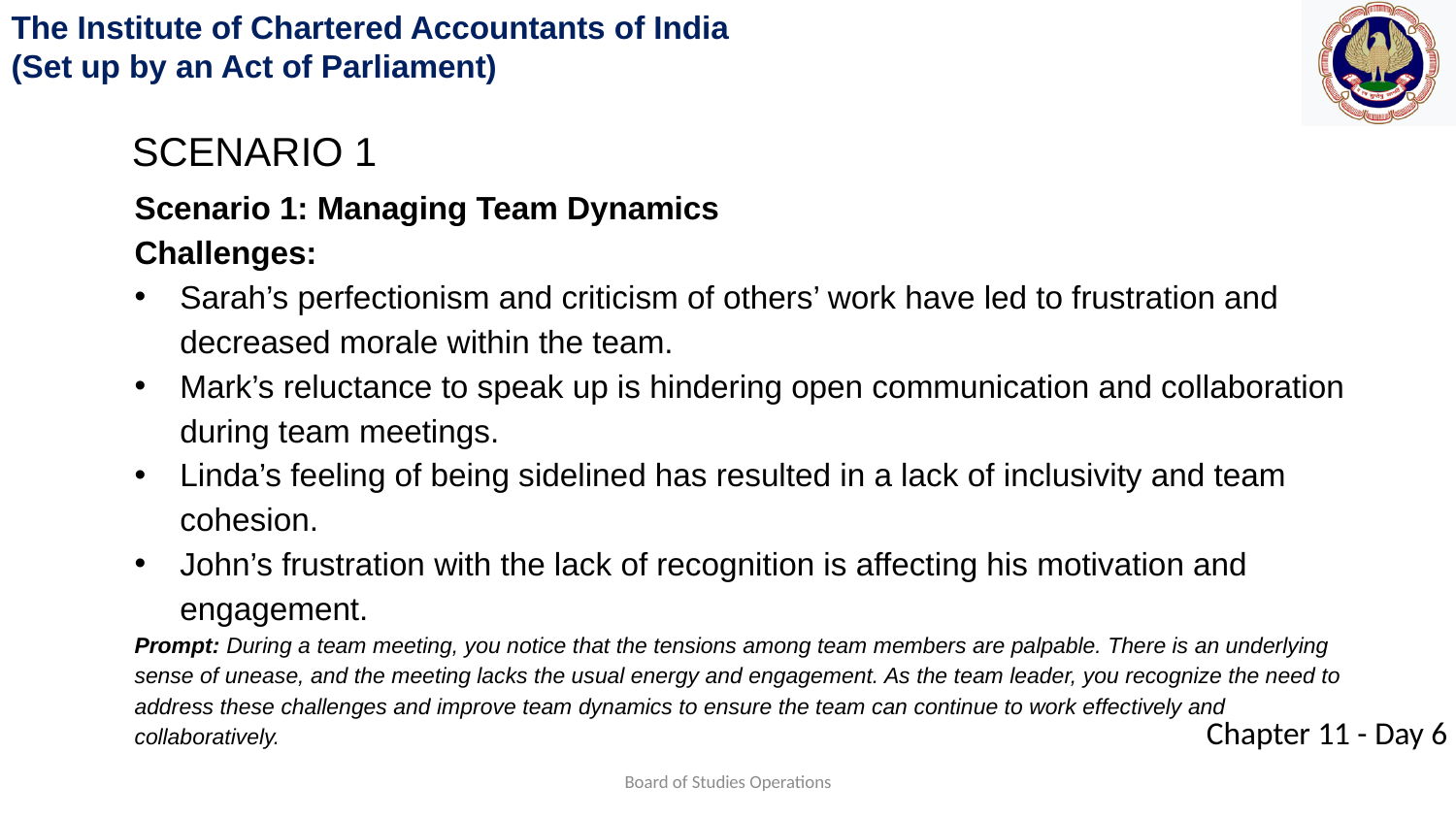

SCENARIO 1
Scenario 1: Managing Team Dynamics
Challenges:
Sarah’s perfectionism and criticism of others’ work have led to frustration and decreased morale within the team.
Mark’s reluctance to speak up is hindering open communication and collaboration during team meetings.
Linda’s feeling of being sidelined has resulted in a lack of inclusivity and team cohesion.
John’s frustration with the lack of recognition is affecting his motivation and engagement.
Prompt: During a team meeting, you notice that the tensions among team members are palpable. There is an underlying sense of unease, and the meeting lacks the usual energy and engagement. As the team leader, you recognize the need to address these challenges and improve team dynamics to ensure the team can continue to work effectively and collaboratively.
Board of Studies Operations